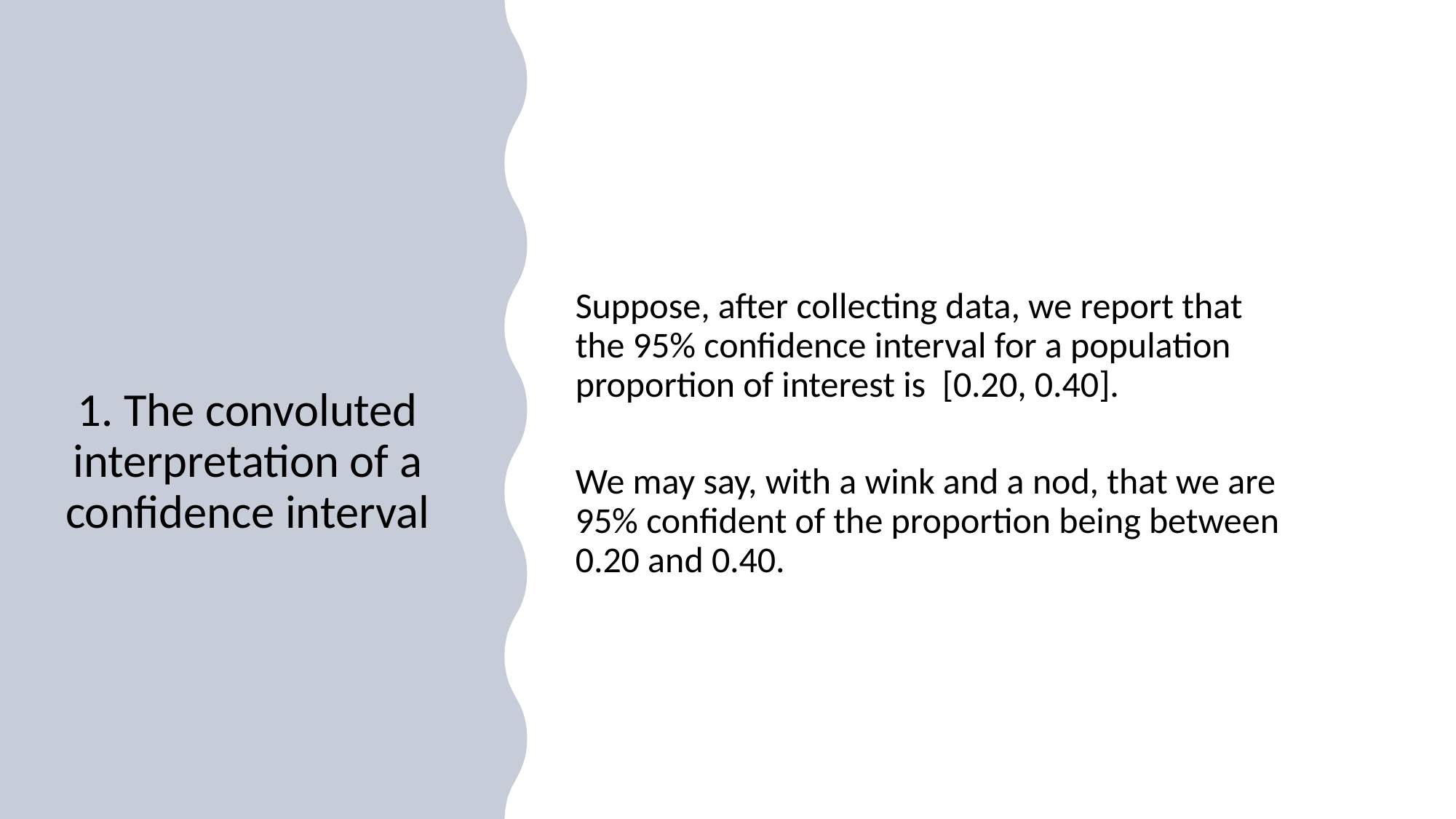

# 1. The convoluted interpretation of a confidence interval

Suppose, after collecting data, we report that the 95% confidence interval for a population proportion of interest is  [0.20, 0.40].

We may say, with a wink and a nod, that we are 95% confident of the proportion being between  0.20 and 0.40.